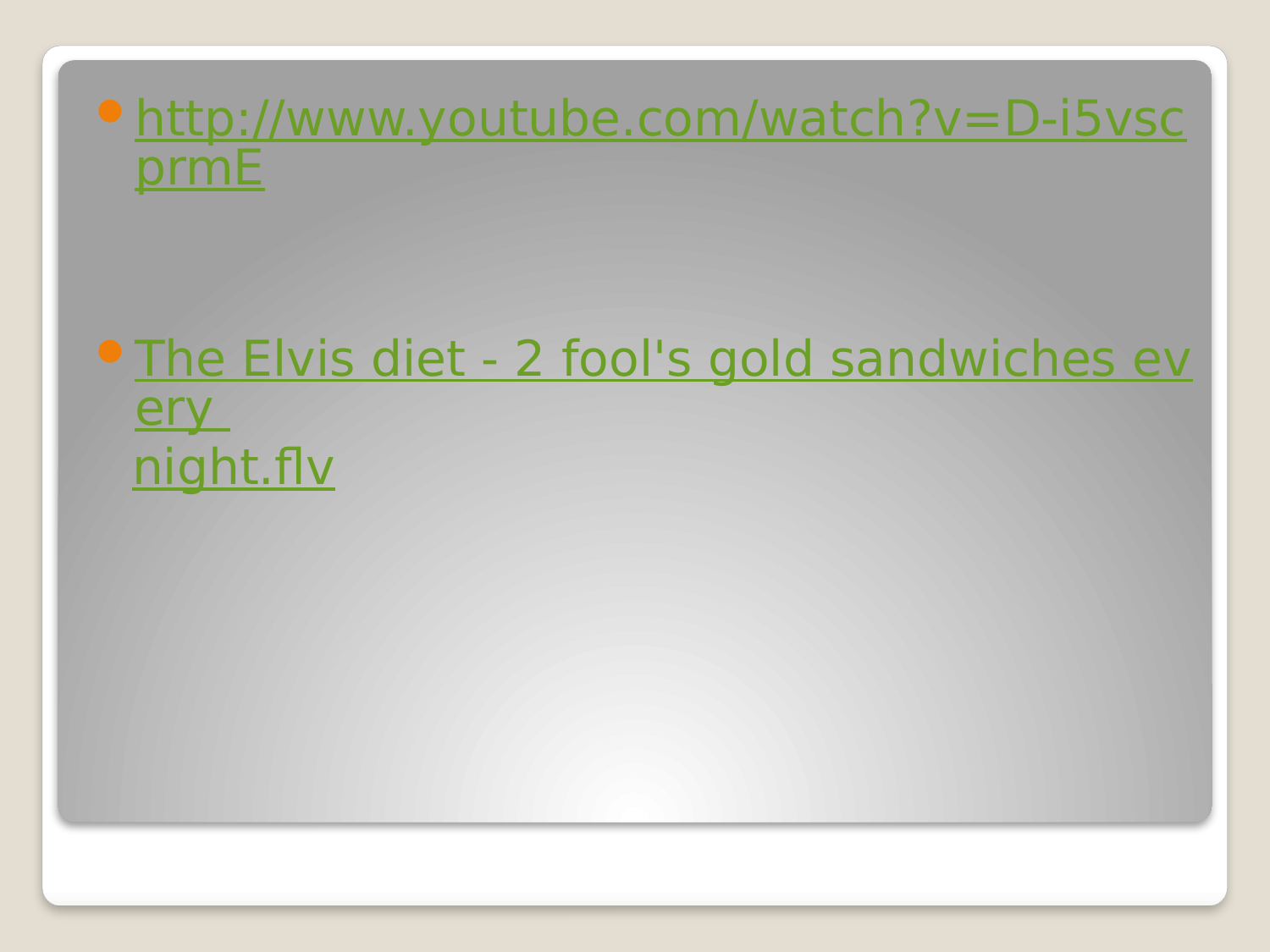

http://www.youtube.com/watch?v=D-i5vscprmE

The Elvis diet - 2 fool's gold sandwiches every night.flv